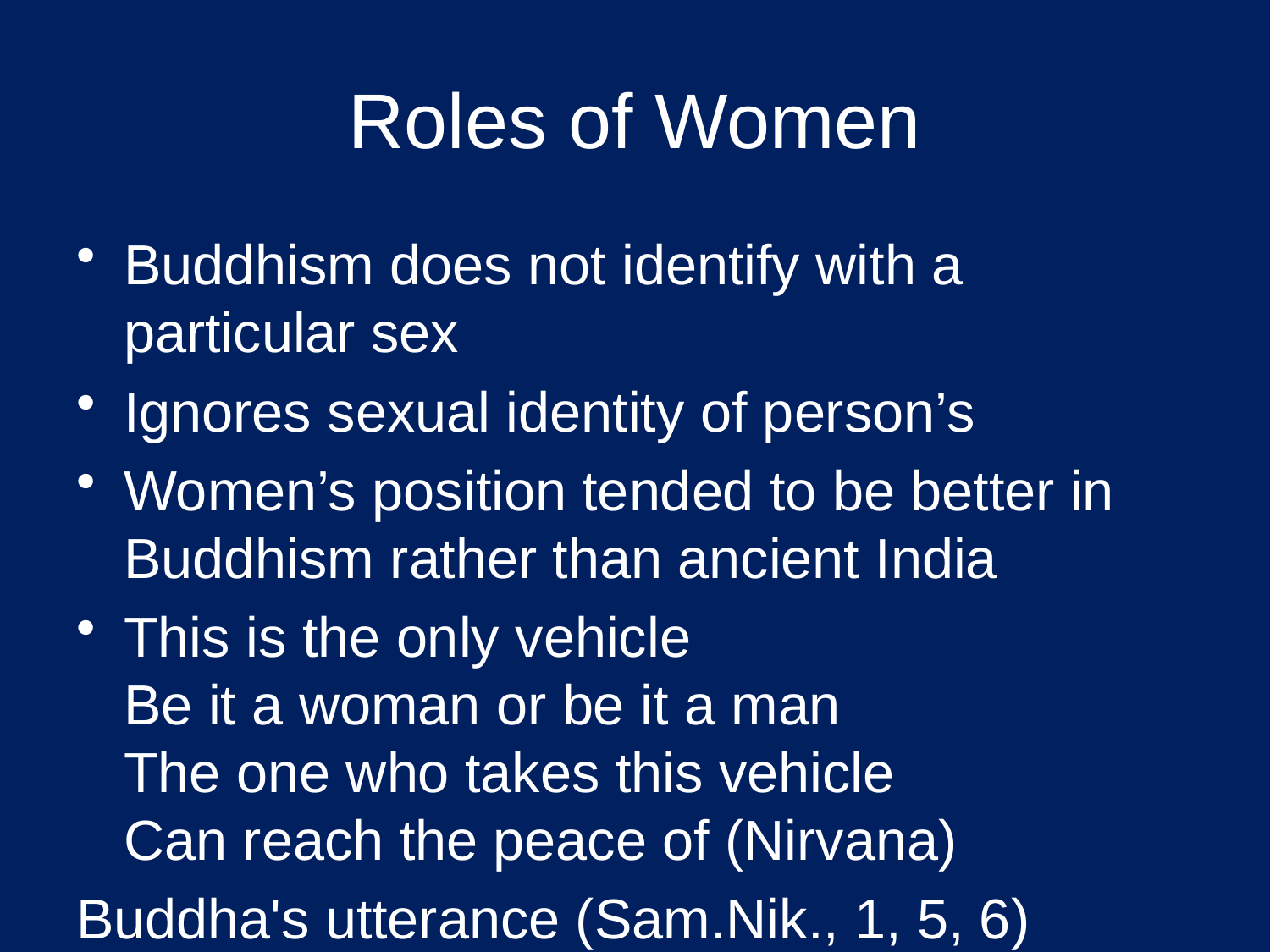

# Roles of Women
Buddhism does not identify with a particular sex
Ignores sexual identity of person’s
Women’s position tended to be better in Buddhism rather than ancient India
This is the only vehicle 
Be it a woman or be it a man 
The one who takes this vehicle 
Can reach the peace of (Nirvana)
Buddha's utterance (Sam.Nik., 1, 5, 6)